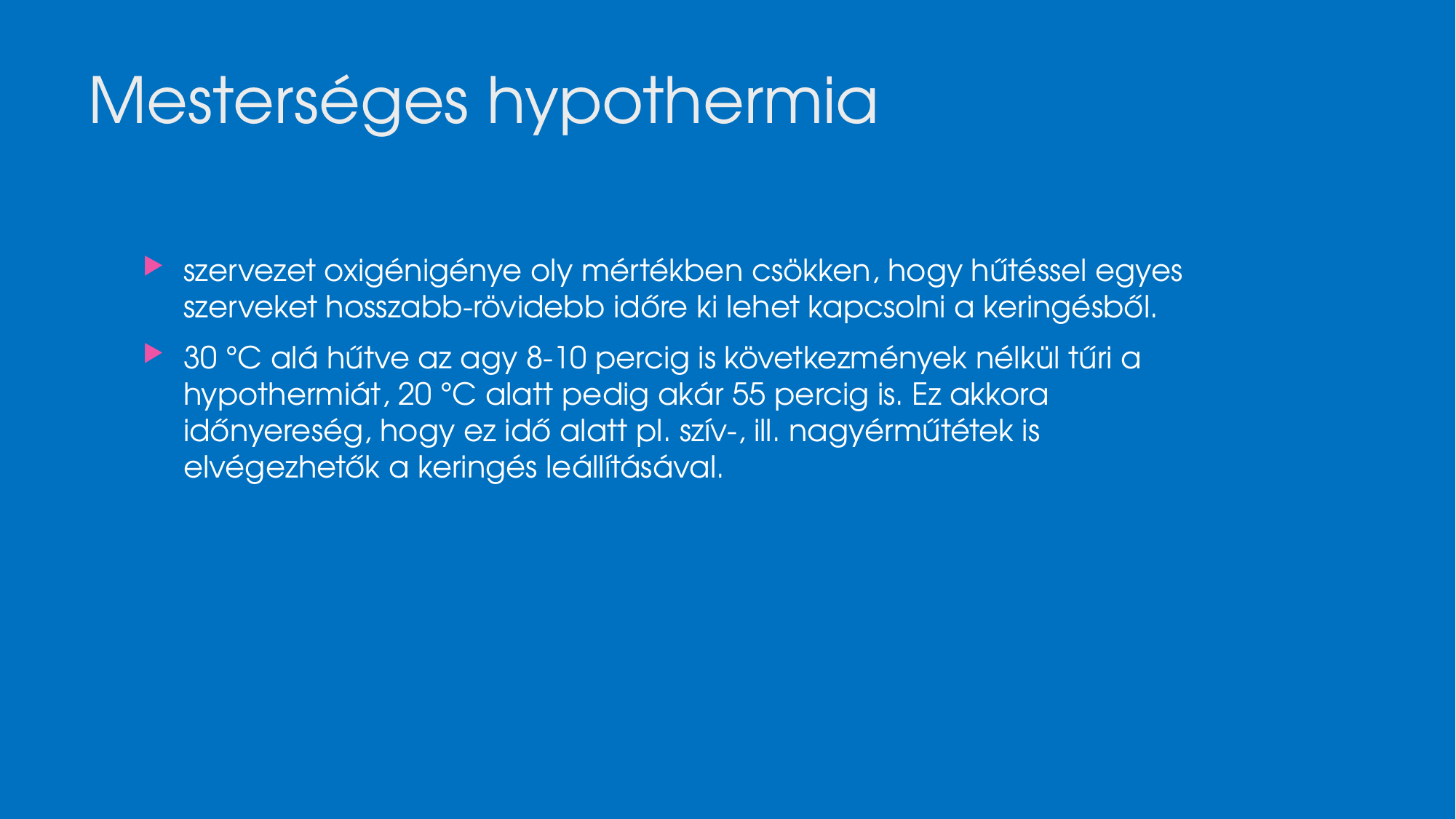

# Mesterséges hypothermia
szervezet oxigénigénye oly mértékben csökken, hogy hűtéssel egyes szerveket hosszabb-rö­videbb időre ki lehet kapcsolni a keringésből.
30 °C alá hűtve az agy 8-10 percig is következmények nélkül tűri a hypothermiát, 20 °C alatt pedig akár 55 percig is. Ez akkora időnyereség, hogy ez idő alatt pl. szív-, ill. nagyérműtétek is elvégezhetők a keringés leállításával.